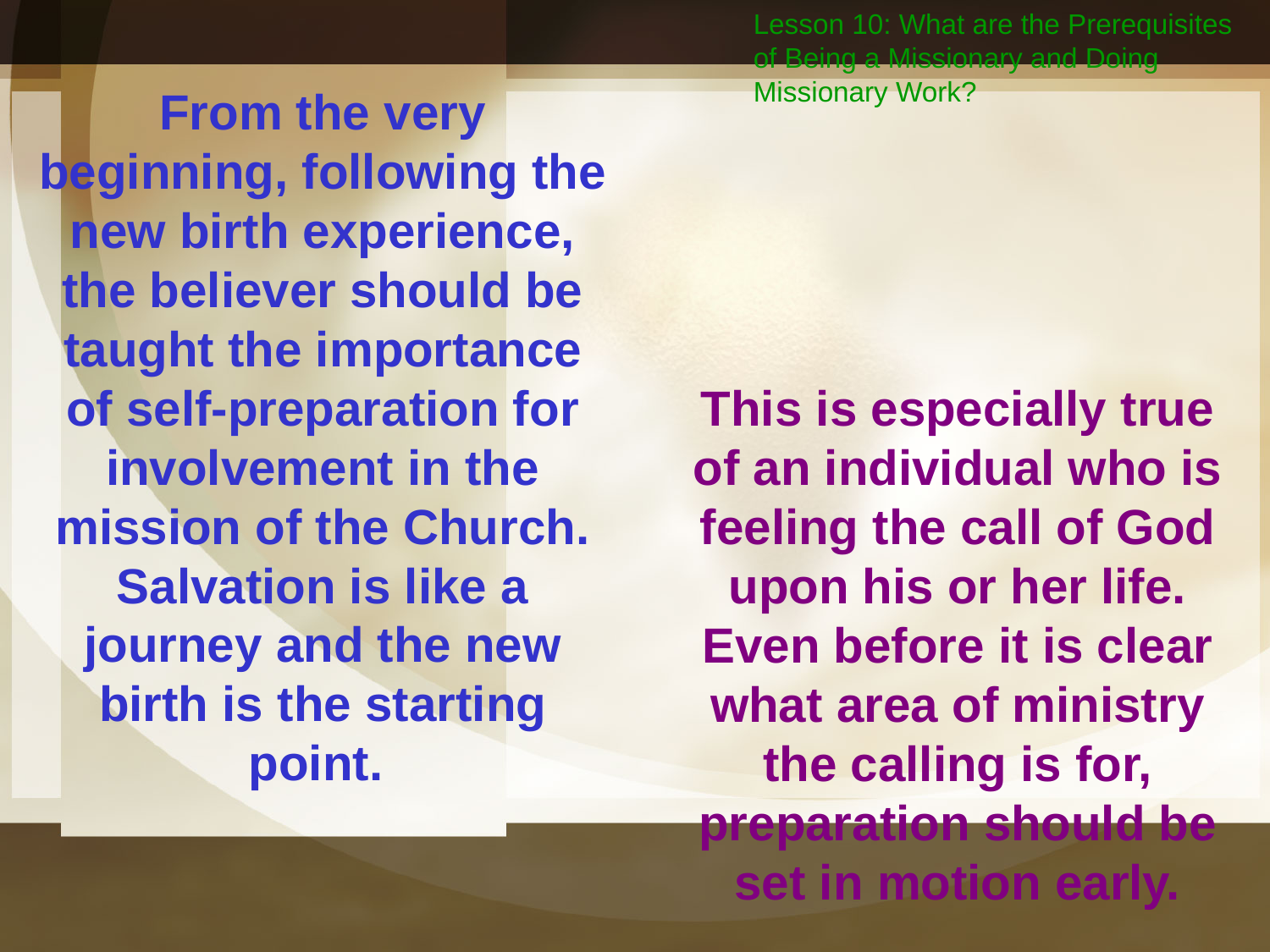

Lesson 10: What are the Prerequisites of Being a Missionary and Doing Missionary Work?
From the very beginning, following the new birth experience, the believer should be taught the importance of self-preparation for involvement in the mission of the Church. Salvation is like a journey and the new birth is the starting point.
This is especially true of an individual who is feeling the call of God upon his or her life. Even before it is clear what area of ministry the calling is for, preparation should be set in motion early.